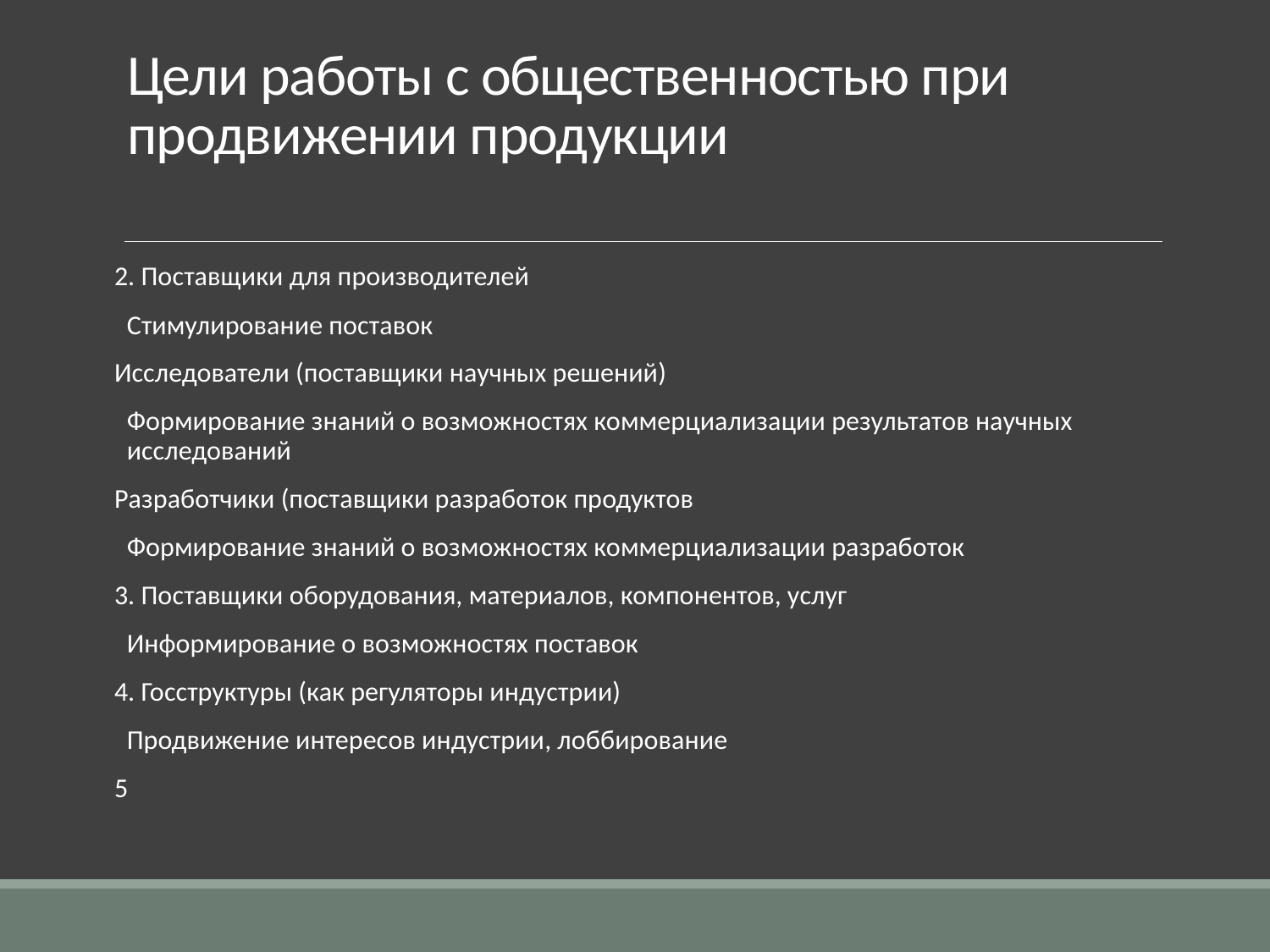

# Цели работы с общественностью при продвижении продукции
2. Поставщики для производителей
Стимулирование поставок
Исследователи (поставщики научных решений)
Формирование знаний о возможностях коммерциализации результатов научных исследований
Разработчики (поставщики разработок продуктов
Формирование знаний о возможностях коммерциализации разработок
3. Поставщики оборудования, материалов, компонентов, услуг
Информирование о возможностях поставок
4. Госструктуры (как регуляторы индустрии)
Продвижение интересов индустрии, лоббирование
5